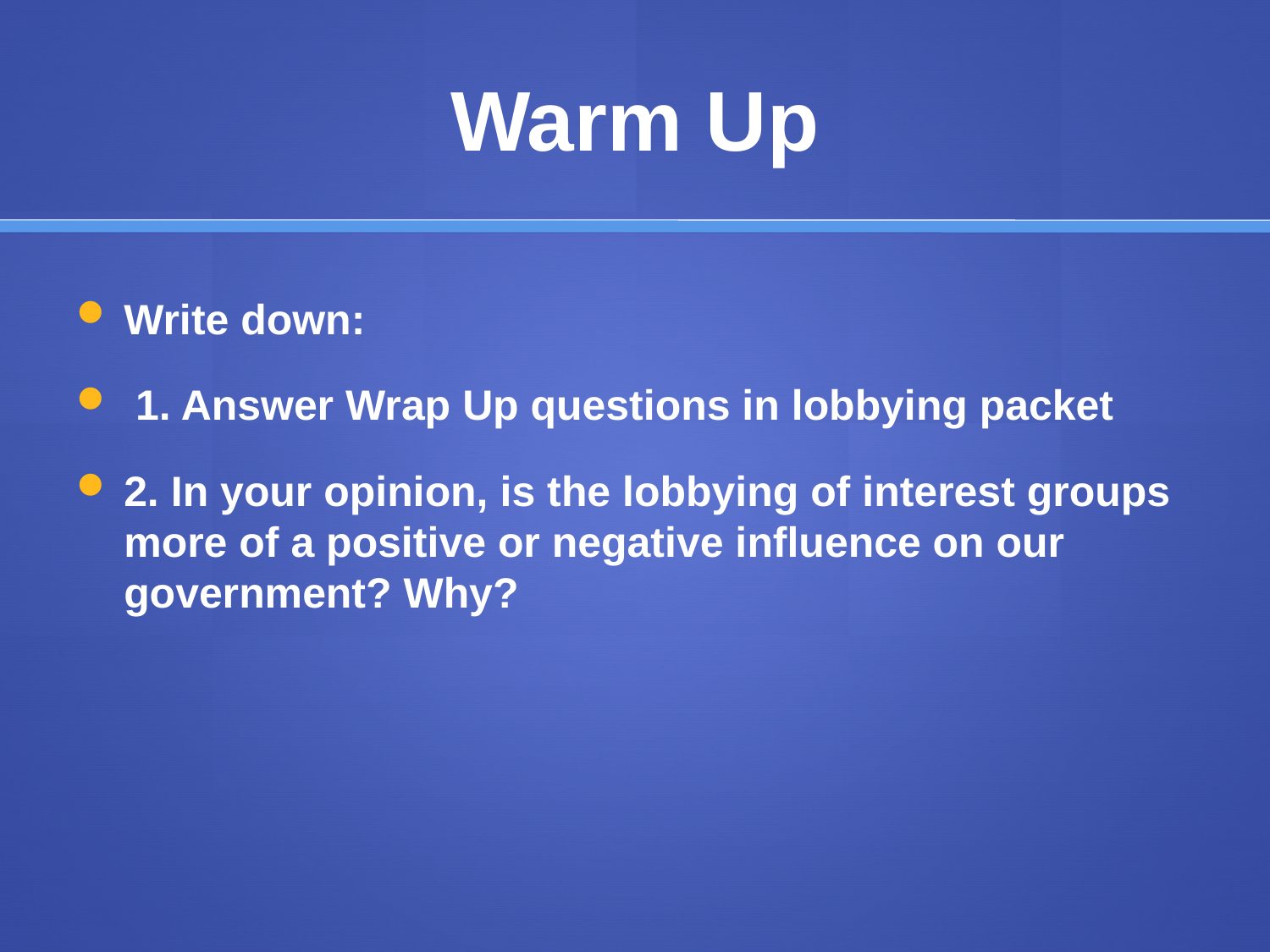

# Warm Up
Write down:
 1. Answer Wrap Up questions in lobbying packet
2. In your opinion, is the lobbying of interest groups more of a positive or negative influence on our government? Why?